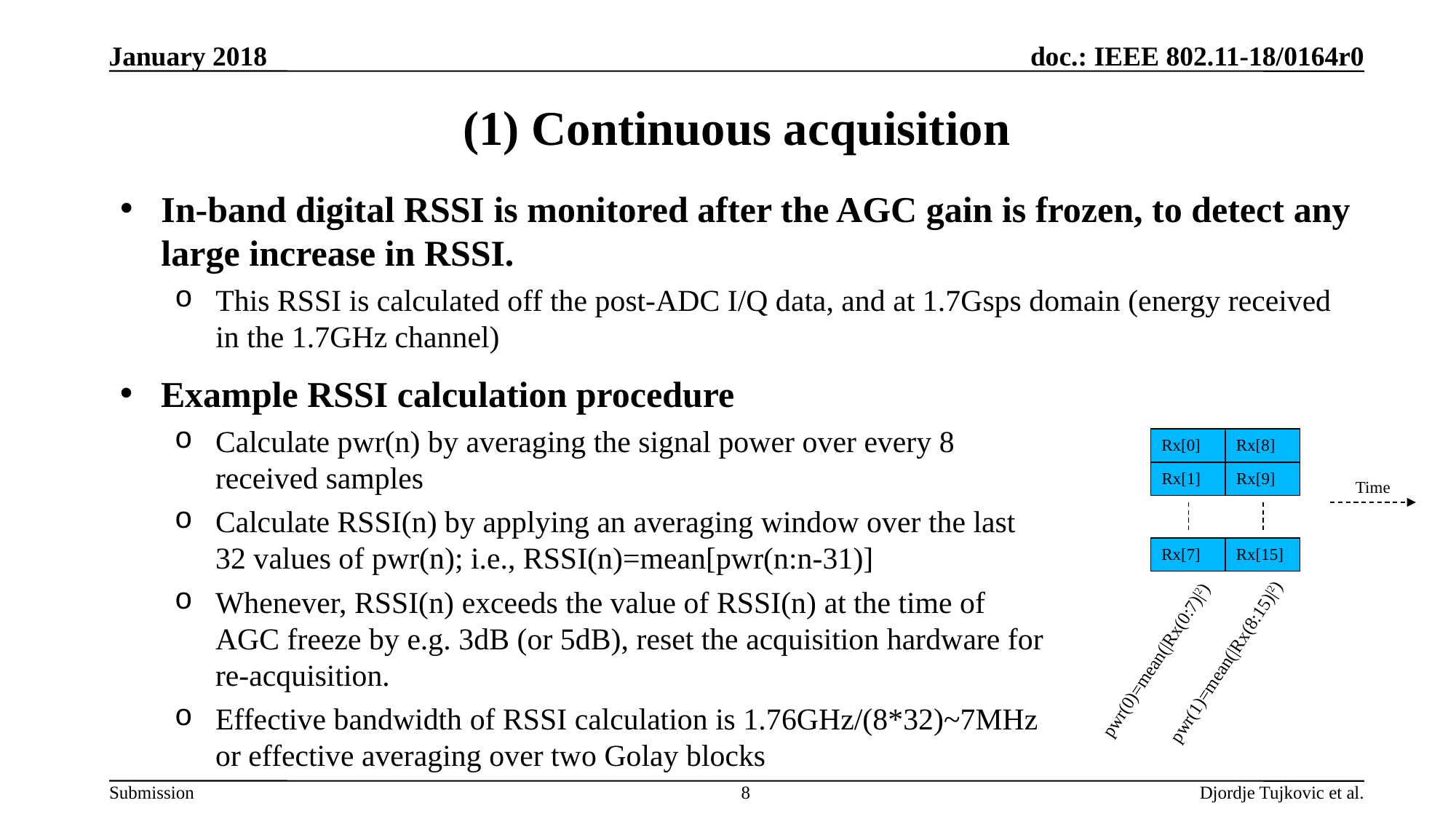

January 2018
# (1) Continuous acquisition
In-band digital RSSI is monitored after the AGC gain is frozen, to detect any large increase in RSSI.
This RSSI is calculated off the post-ADC I/Q data, and at 1.7Gsps domain (energy received in the 1.7GHz channel)
Example RSSI calculation procedure
Calculate pwr(n) by averaging the signal power over every 8 received samples
Calculate RSSI(n) by applying an averaging window over the last 32 values of pwr(n); i.e., RSSI(n)=mean[pwr(n:n-31)]
Whenever, RSSI(n) exceeds the value of RSSI(n) at the time of AGC freeze by e.g. 3dB (or 5dB), reset the acquisition hardware for re-acquisition.
Effective bandwidth of RSSI calculation is 1.76GHz/(8*32)~7MHz or effective averaging over two Golay blocks
Rx[0]
Rx[8]
Rx[1]
Rx[9]
Time
Rx[7]
Rx[15]
pwr(0)=mean(|Rx(0:7)|2)
pwr(1)=mean(|Rx(8:15)|2)
8
Djordje Tujkovic et al.